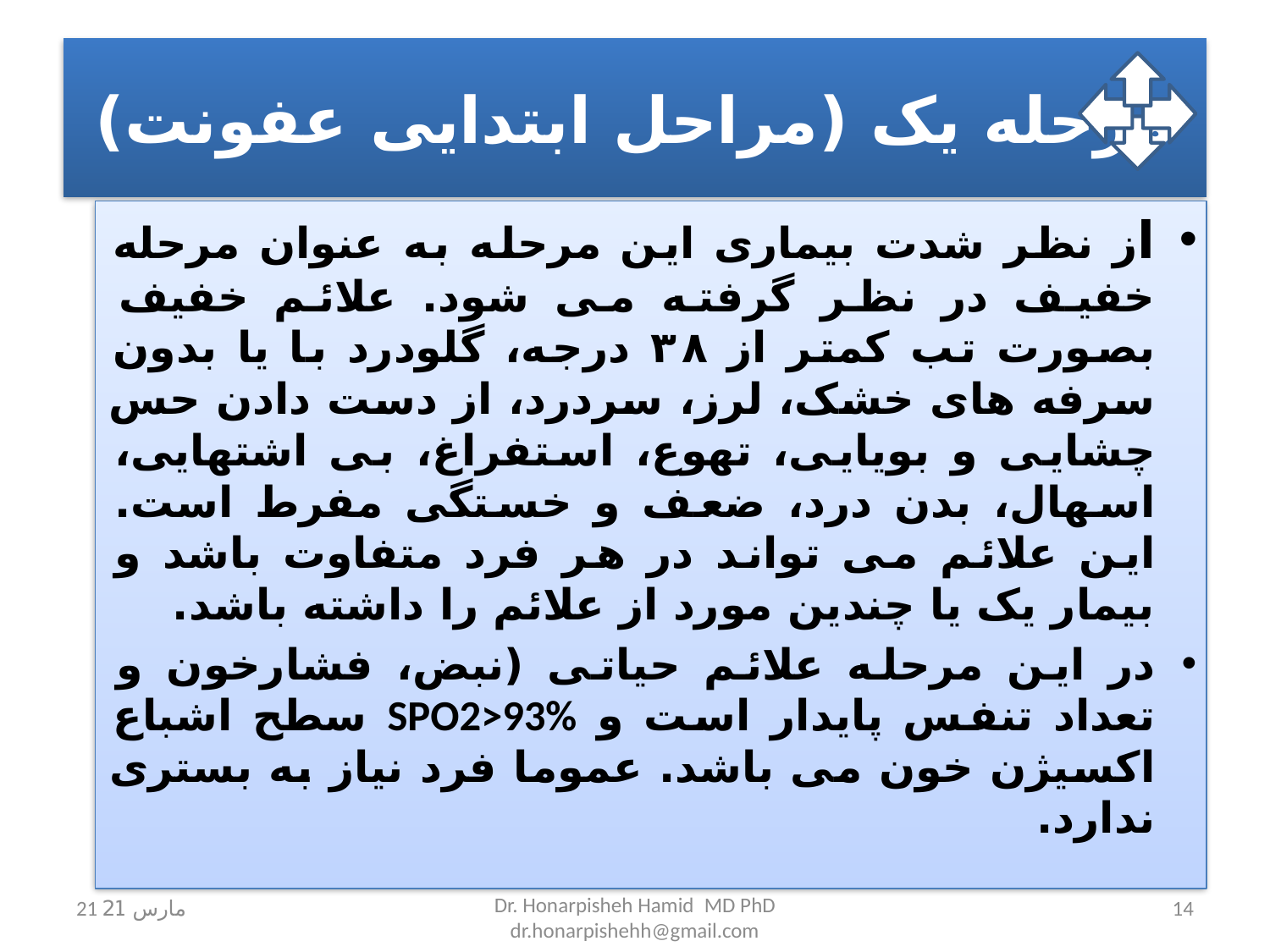

# مرحله یک (مراحل ابتدایی عفونت)

از نظر شدت بیماری این مرحله به عنوان مرحله خفیف در نظر گرفته می شود. علائم خفیف بصورت تب کمتر از ۳۸ درجه، گلودرد با یا بدون سرفه های خشک، لرز، سردرد، از دست دادن حس چشایی و بویایی، تهوع، استفراغ، بی اشتهایی، اسهال، بدن درد، ضعف و خستگی مفرط است. این علائم می تواند در هر فرد متفاوت باشد و بیمار یک یا چندین مورد از علائم را داشته باشد.
در این مرحله علائم حیاتی (نبض، فشارخون و تعداد تنفس پایدار است و SPO2>93% سطح اشباع اکسیژن خون می باشد. عموما فرد نیاز به بستری ندارد.
21 مارس 21
Dr. Honarpisheh Hamid  MD PhD dr.honarpishehh@gmail.com
14